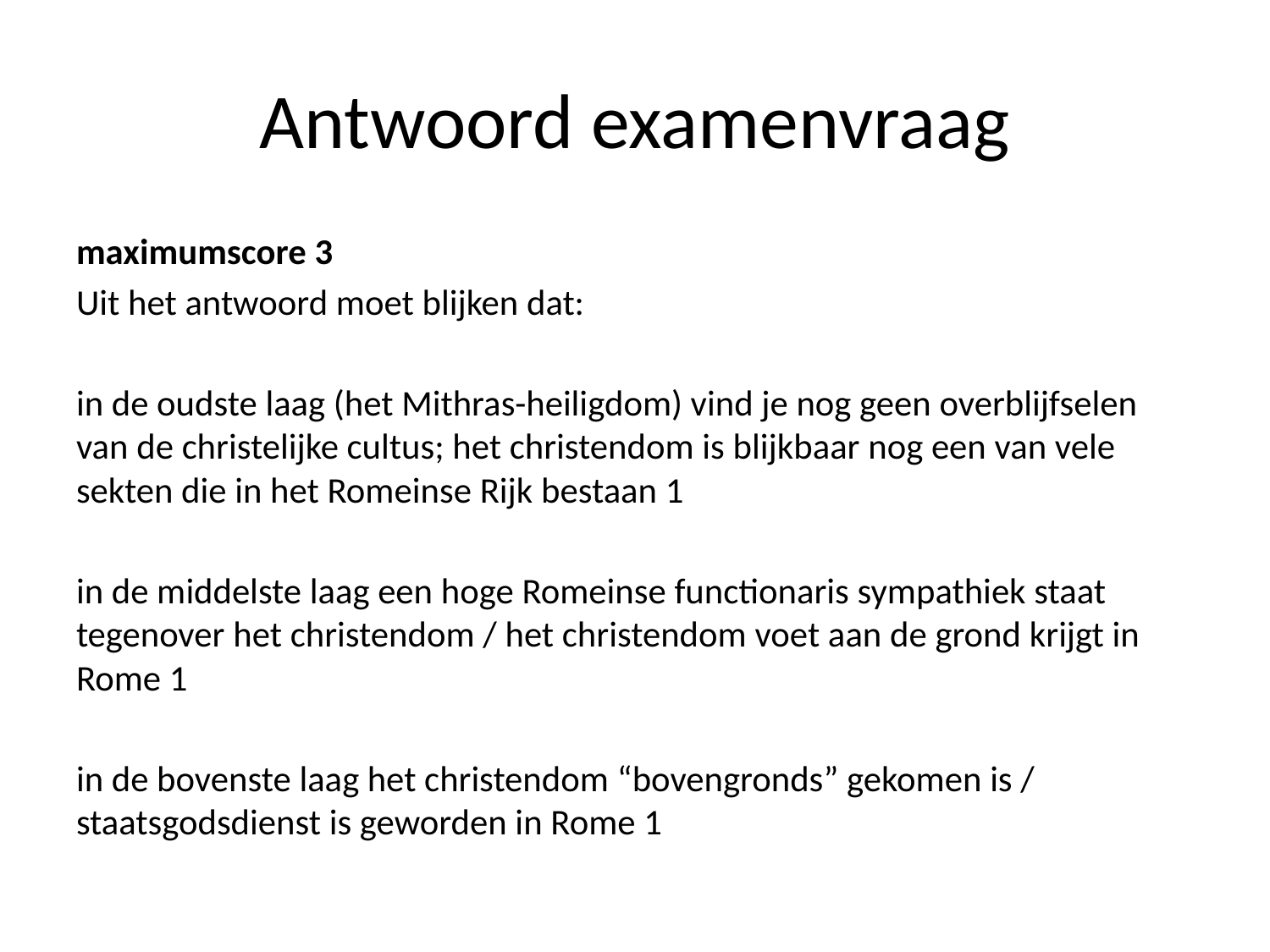

# Antwoord examenvraag
maximumscore 3
Uit het antwoord moet blijken dat:

in de oudste laag (het Mithras-heiligdom) vind je nog geen overblijfselen van de christelijke cultus; het christendom is blijkbaar nog een van vele sekten die in het Romeinse Rijk bestaan 1

in de middelste laag een hoge Romeinse functionaris sympathiek staat tegenover het christendom / het christendom voet aan de grond krijgt in Rome 1

in de bovenste laag het christendom “bovengronds” gekomen is / staatsgodsdienst is geworden in Rome 1